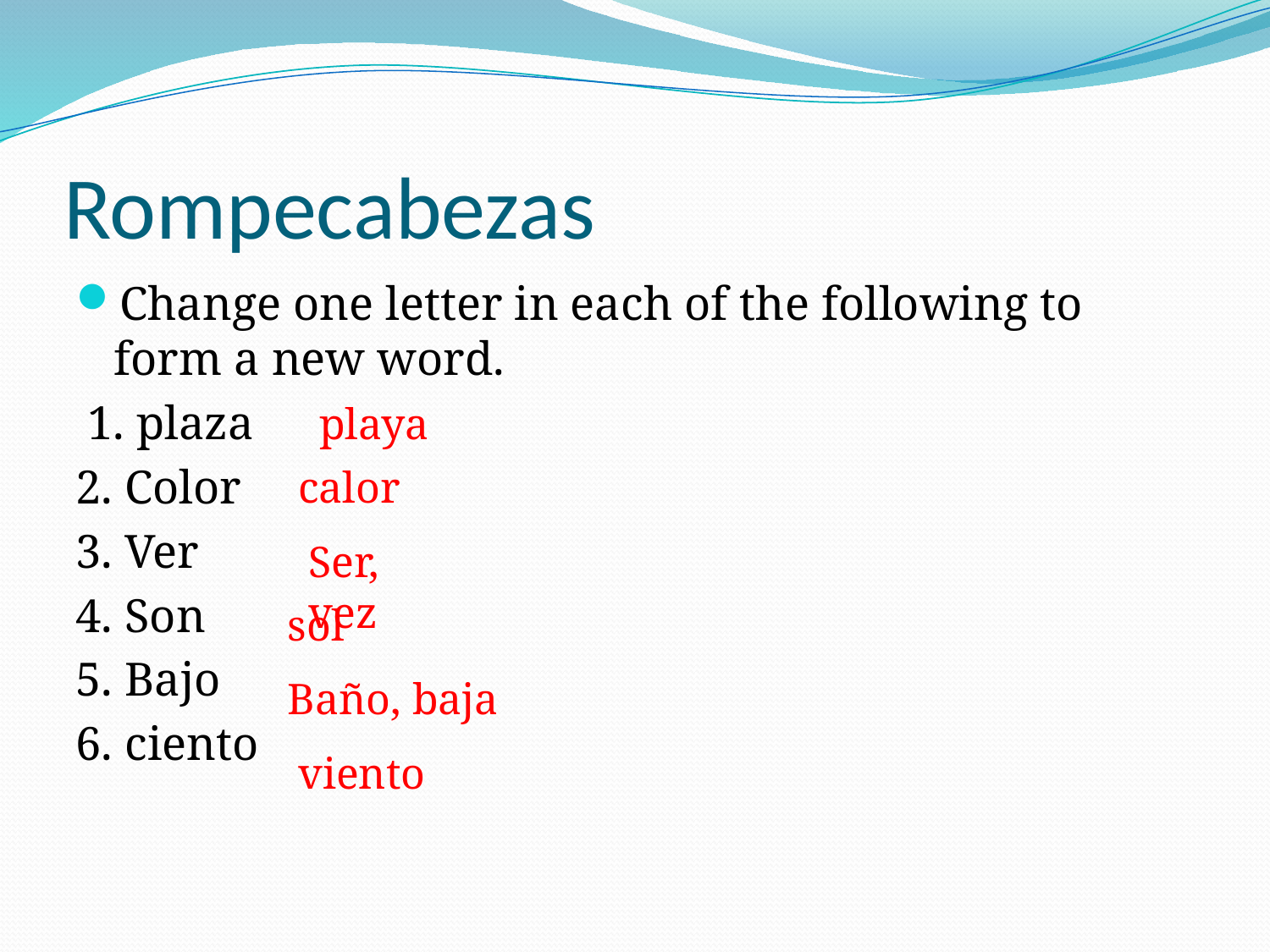

# Rompecabezas
Change one letter in each of the following to form a new word.
 1. plaza
2. Color
3. Ver
4. Son
5. Bajo
6. ciento
playa
calor
Ser, vez
sol
Baño, baja
viento